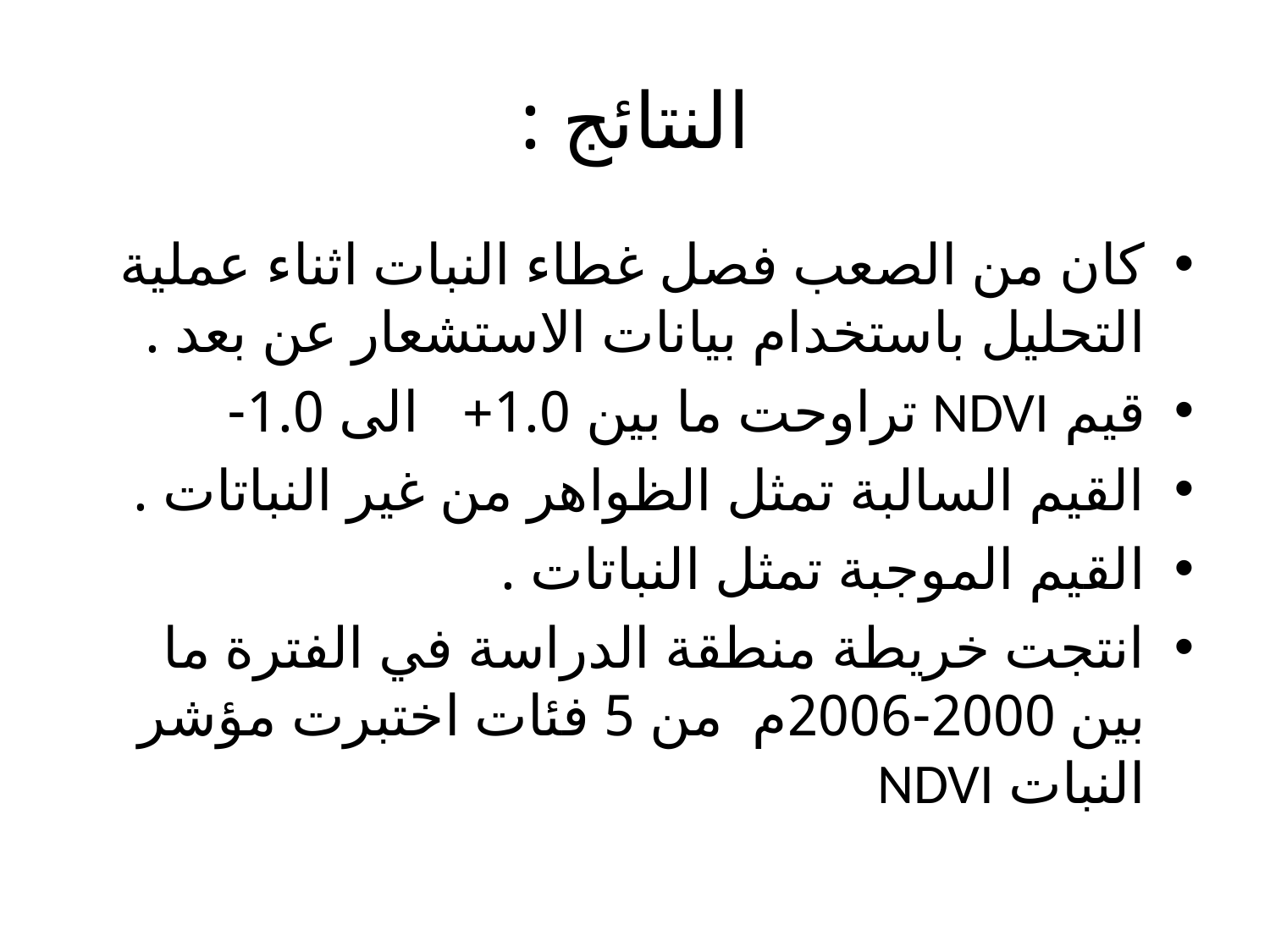

# النتائج :
كان من الصعب فصل غطاء النبات اثناء عملية التحليل باستخدام بيانات الاستشعار عن بعد .
قيم NDVI تراوحت ما بين 1.0+   الى 1.0-
القيم السالبة تمثل الظواهر من غير النباتات .
القيم الموجبة تمثل النباتات .
انتجت خريطة منطقة الدراسة في الفترة ما بين 2000-2006م  من 5 فئات اختبرت مؤشر النبات NDVI